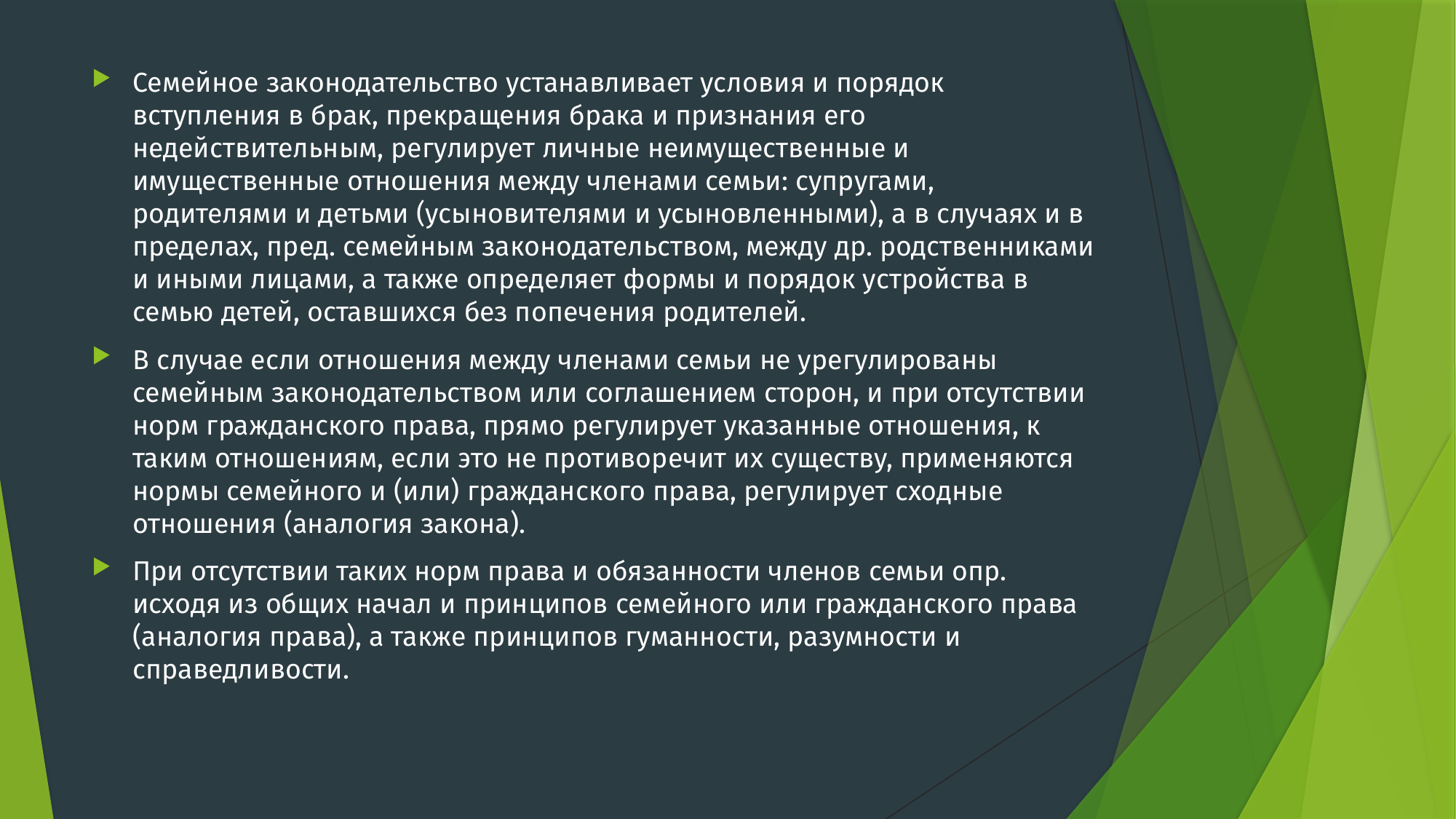

Семейное законодательство устанавливает условия и порядок вступления в брак, прекращения брака и признания его недействительным, регулирует личные неимущественные и имущественные отношения между членами семьи: супругами, родителями и детьми (усыновителями и усыновленными), а в случаях и в пределах, пред. семейным законодательством, между др. родственниками и иными лицами, а также определяет формы и порядок устройства в семью детей, оставшихся без попечения родителей.
В случае если отношения между членами семьи не урегулированы семейным законодательством или соглашением сторон, и при отсутствии норм гражданского права, прямо регулирует указанные отношения, к таким отношениям, если это не противоречит их существу, применяются нормы семейного и (или) гражданского права, регулирует сходные отношения (аналогия закона).
При отсутствии таких норм права и обязанности членов семьи опр. исходя из общих начал и принципов семейного или гражданского права (аналогия права), а также принципов гуманности, разумности и справедливости.